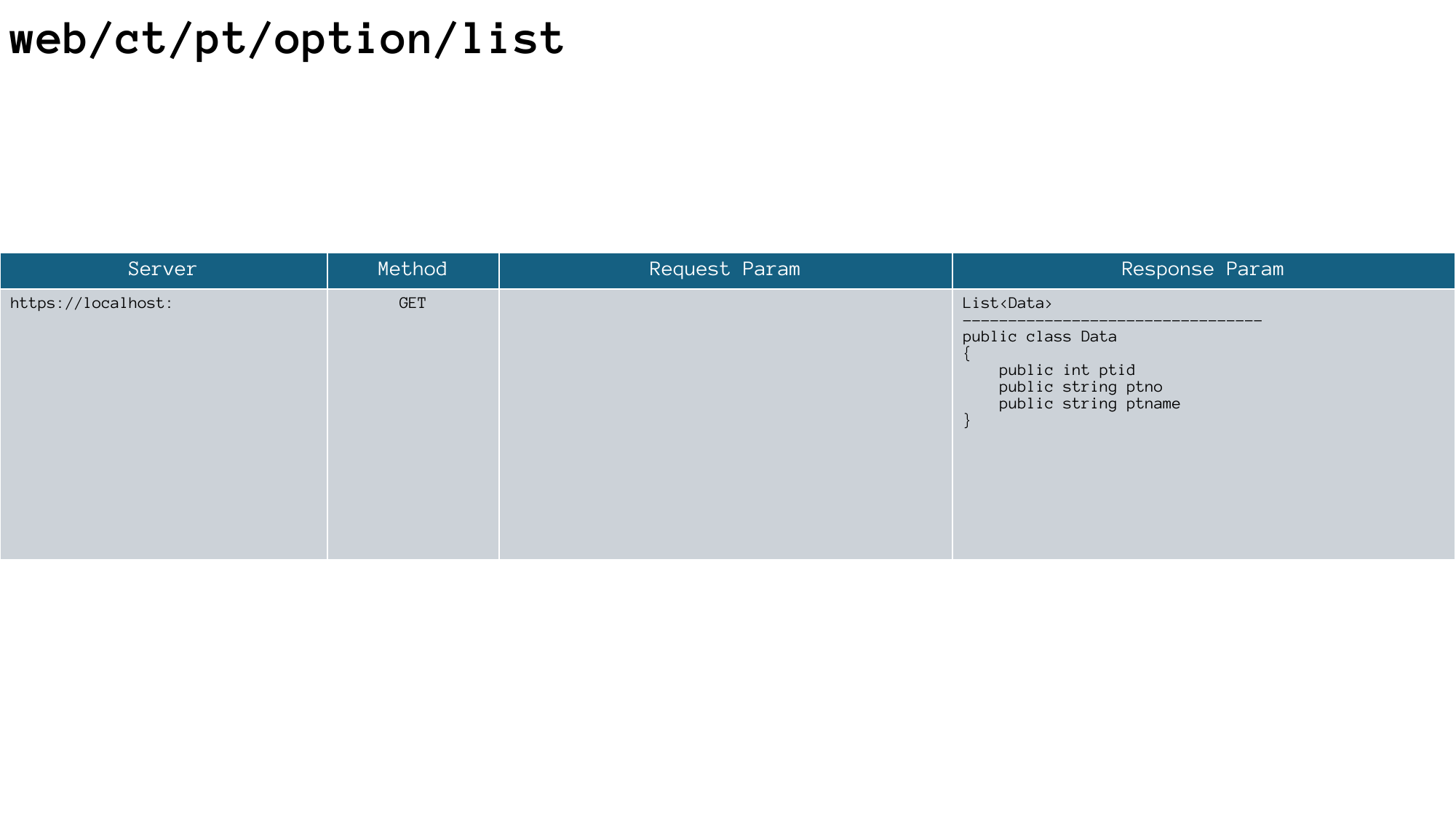

web/ct/pt/option/list
| Server | Method | Request Param | Response Param |
| --- | --- | --- | --- |
| https://localhost: | GET |  | List<Data> --------------------------------- public class Data { public int ptid public string ptno public string ptname } |